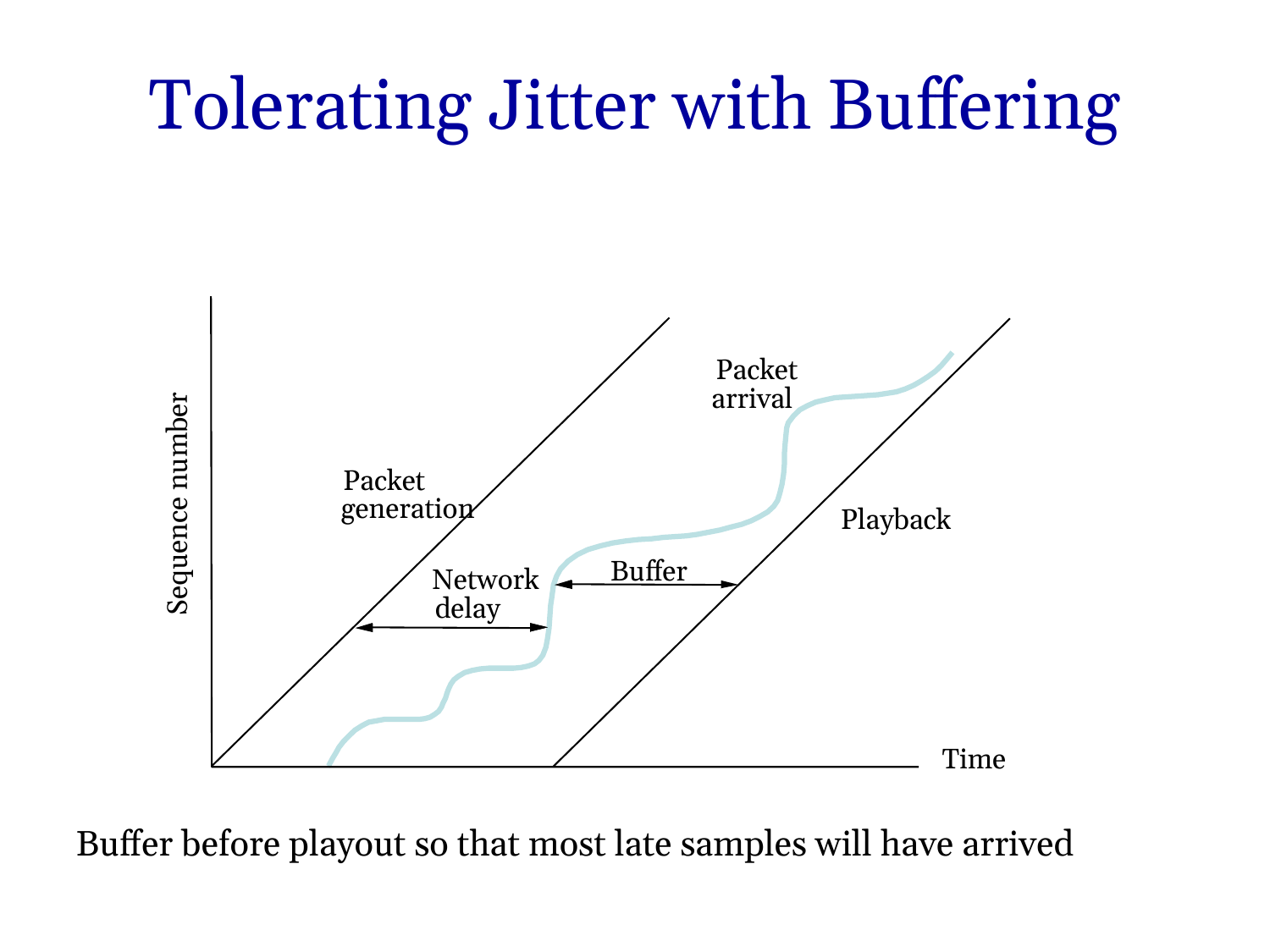

# Tolerating Jitter with Buffering

Packet

arrival
Packet
Sequence number
generation
Playback
Buffer
Network

delay

Buffer before playout so that most late samples will have arrived
Time